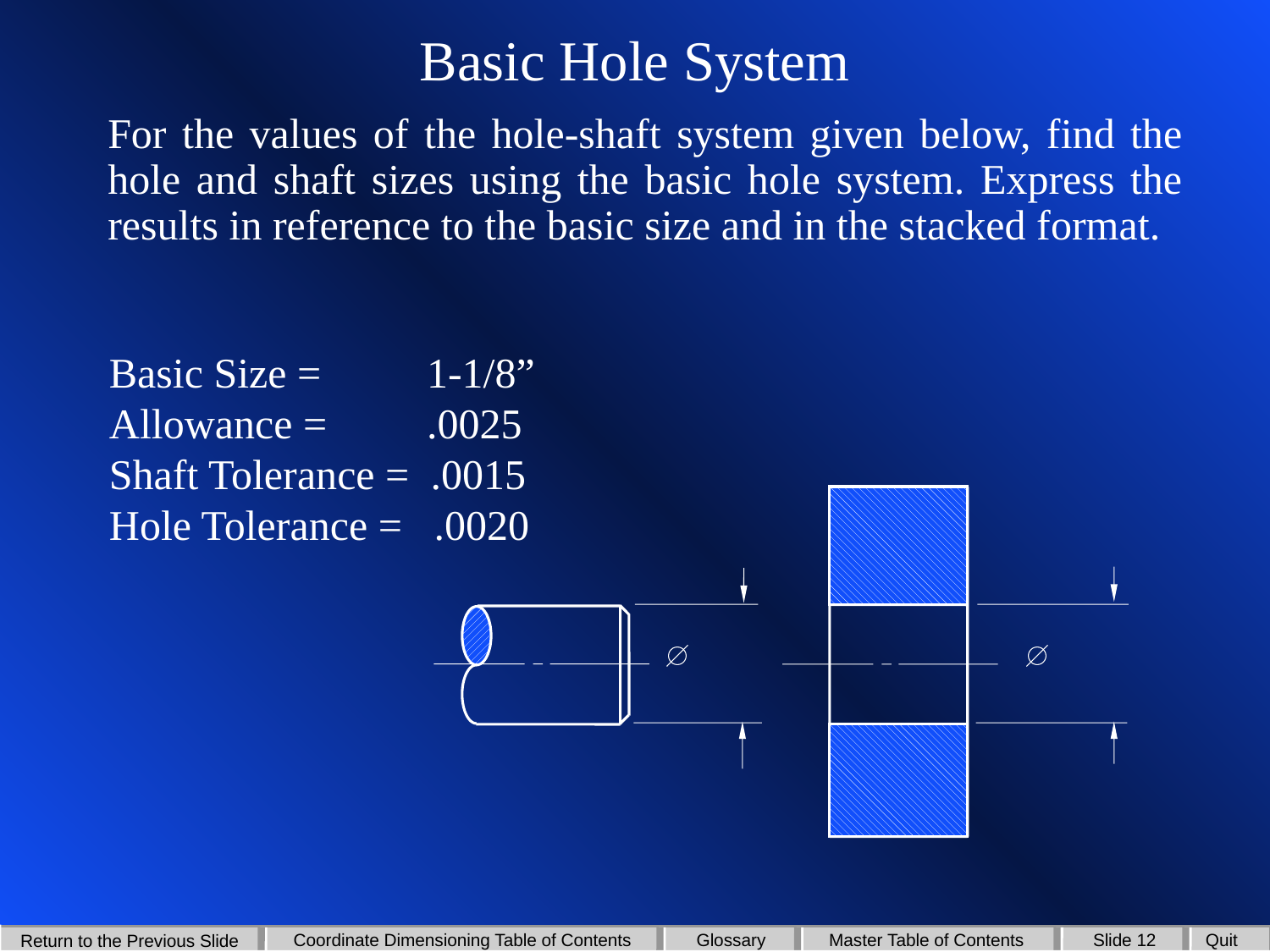

# Basic Hole System
For the values of the hole-shaft system given below, find the hole and shaft sizes using the basic hole system. Express the results in reference to the basic size and in the stacked format.
Basic Size =	      1-1/8”
Allowance =	      .0025
Shaft Tolerance =  .0015
Hole Tolerance =   .0020